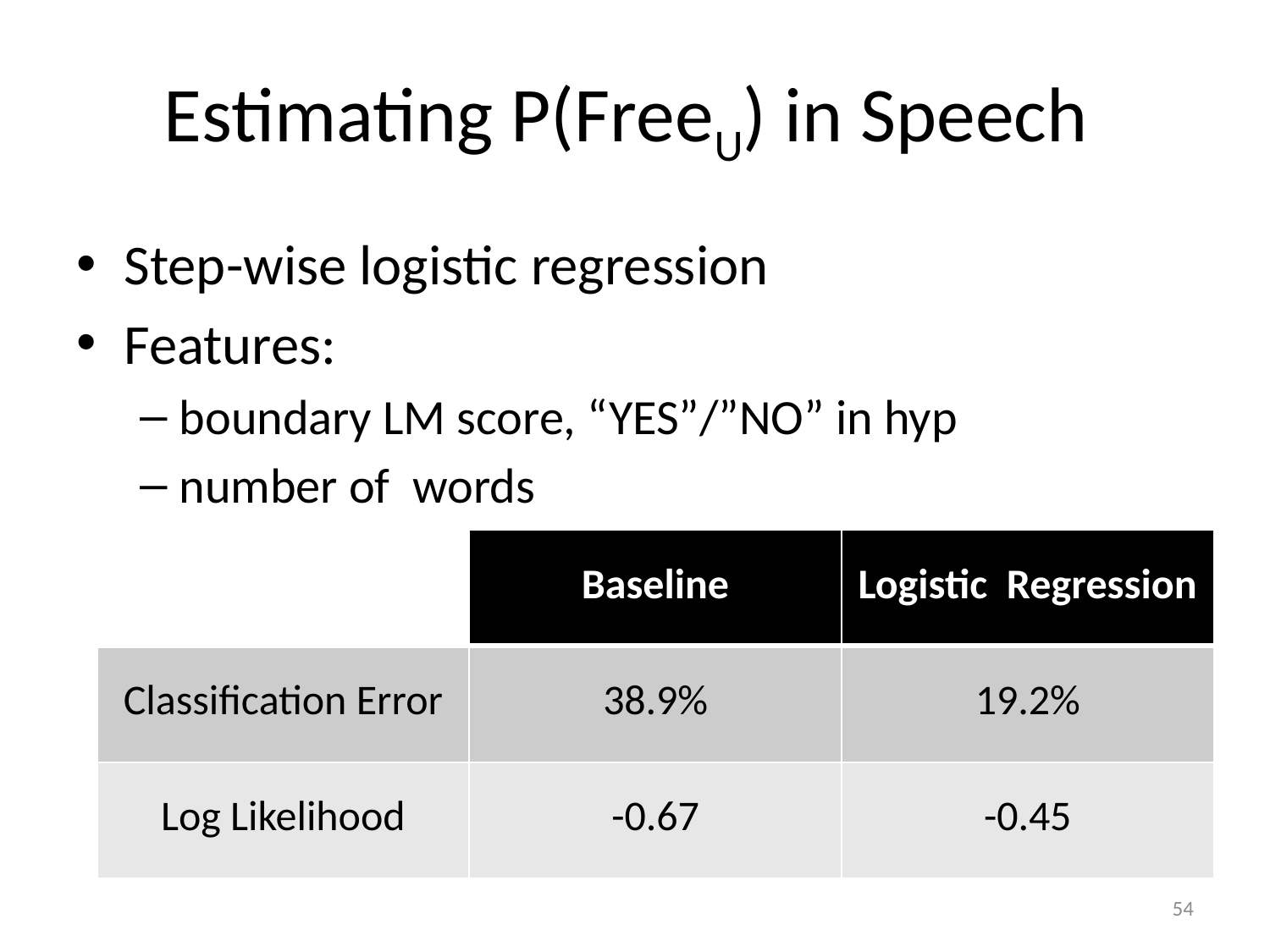

# Estimating P(FreeU) in Speech
Step-wise logistic regression
Features:
boundary LM score, “YES”/”NO” in hyp
number of  words
Barge in

|  | Baseline | Logistic Regression |
| --- | --- | --- |
| Classification Error | 38.9% | 19.2% |
| Log Likelihood | -0.67 | -0.45 |
54